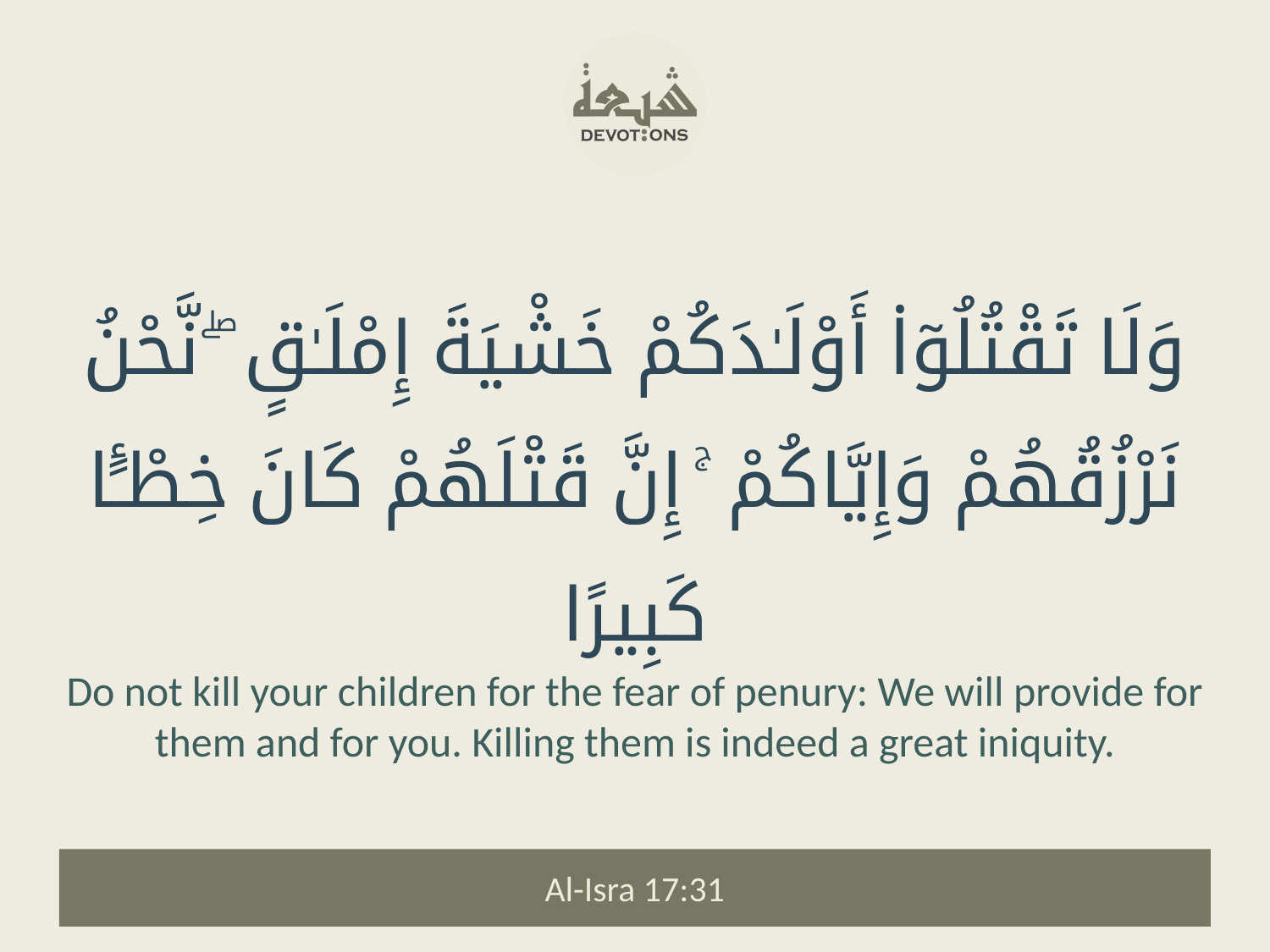

وَلَا تَقْتُلُوٓا۟ أَوْلَـٰدَكُمْ خَشْيَةَ إِمْلَـٰقٍ ۖ نَّحْنُ نَرْزُقُهُمْ وَإِيَّاكُمْ ۚ إِنَّ قَتْلَهُمْ كَانَ خِطْـًٔا كَبِيرًا
Do not kill your children for the fear of penury: We will provide for them and for you. Killing them is indeed a great iniquity.
Al-Isra 17:31